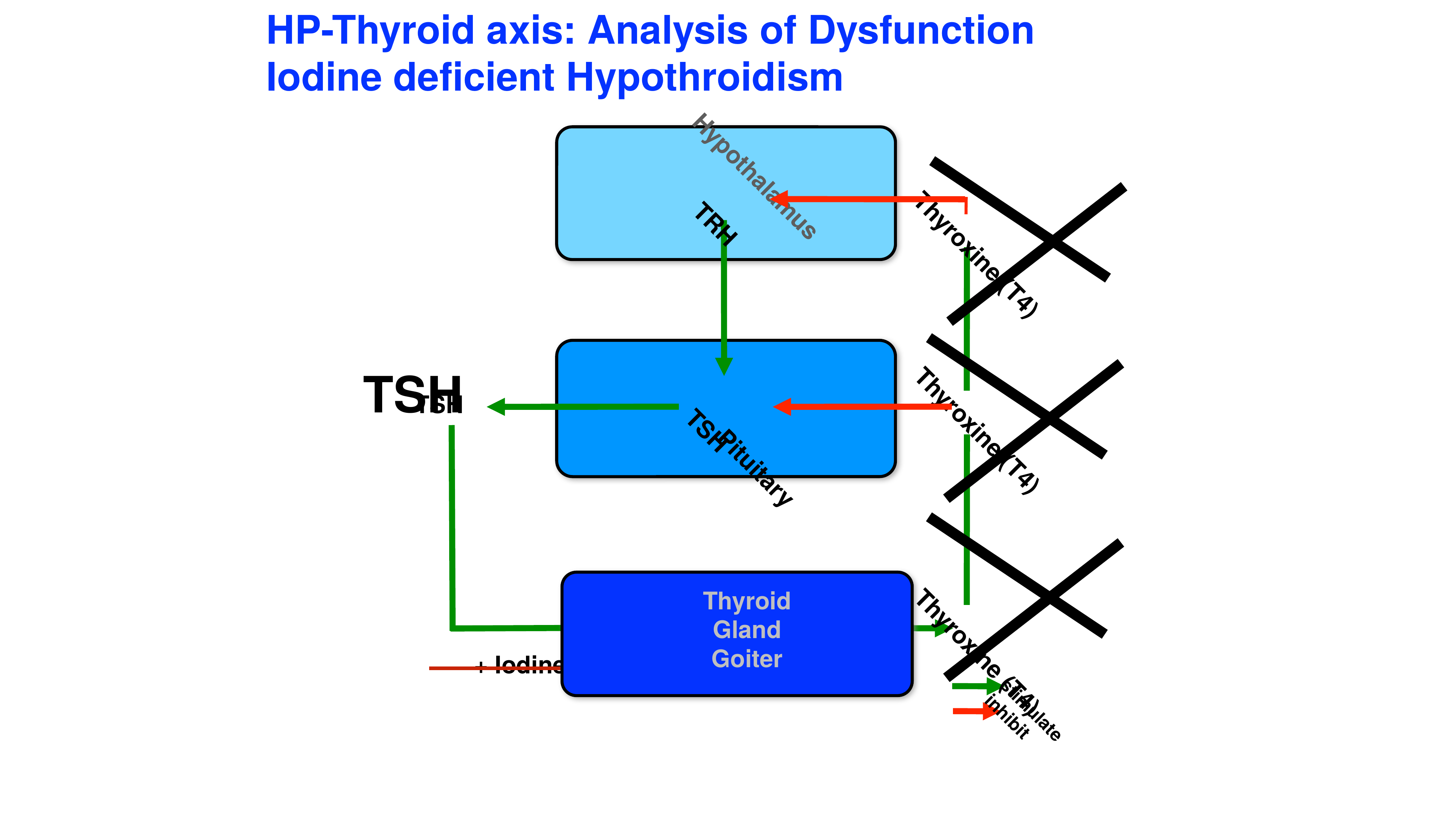

# HP-Thyroid axis: Analysis of Dysfunction
Iodine deficient Hypothroidism

Hypothalamus
TRH

Thyroxine (T4)

TSH
Thyroxine (T4)

Pituitary

Thyroid
Gland
Thyroxine (T4)

stimulate
inhibit

TSH
TSH

Thyroid
Gland
Goiter
+ Iodine